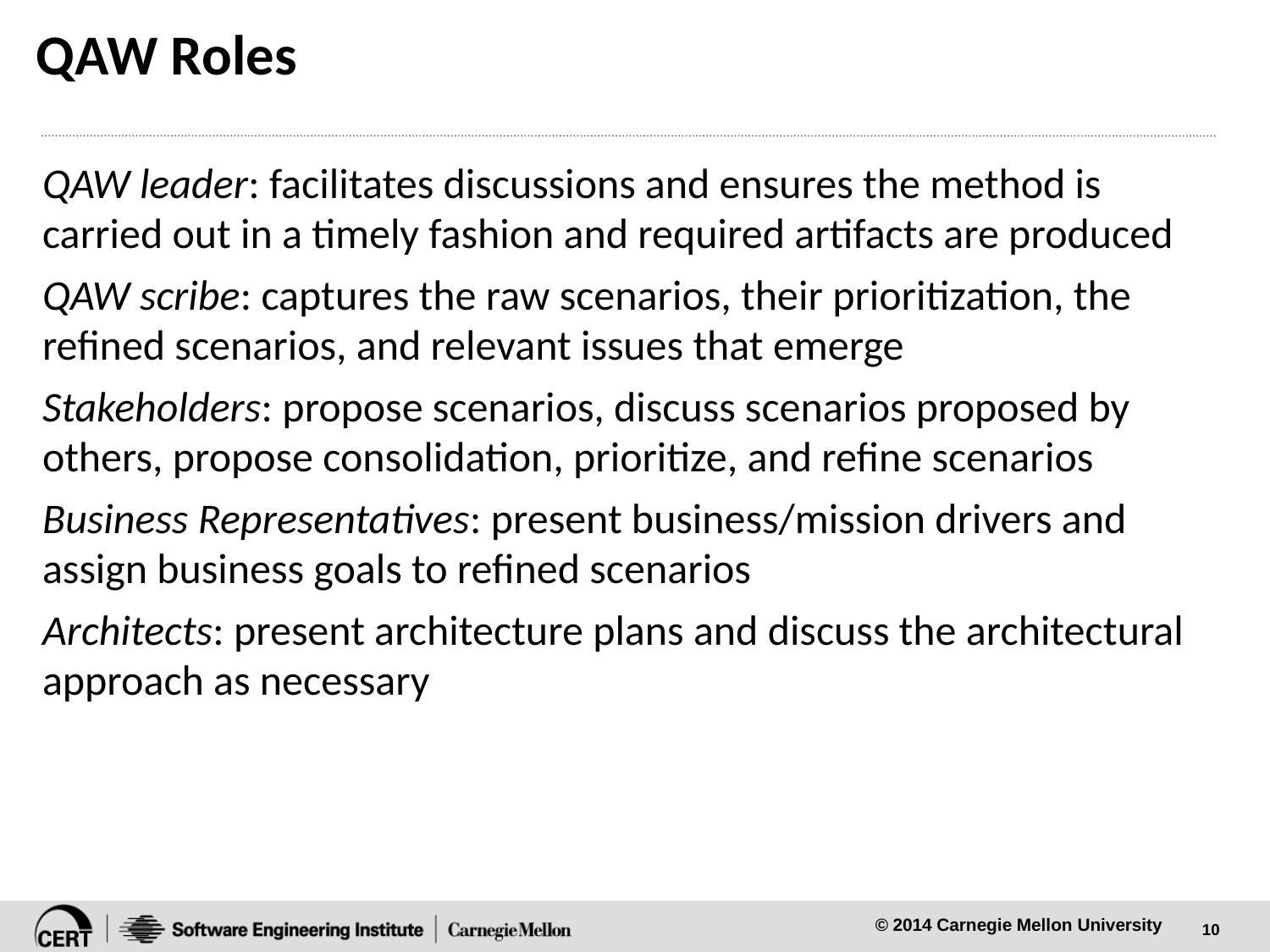

# QAW Roles
QAW leader: facilitates discussions and ensures the method is carried out in a timely fashion and required artifacts are produced
QAW scribe: captures the raw scenarios, their prioritization, the refined scenarios, and relevant issues that emerge
Stakeholders: propose scenarios, discuss scenarios proposed by others, propose consolidation, prioritize, and refine scenarios
Business Representatives: present business/mission drivers and assign business goals to refined scenarios
Architects: present architecture plans and discuss the architectural approach as necessary